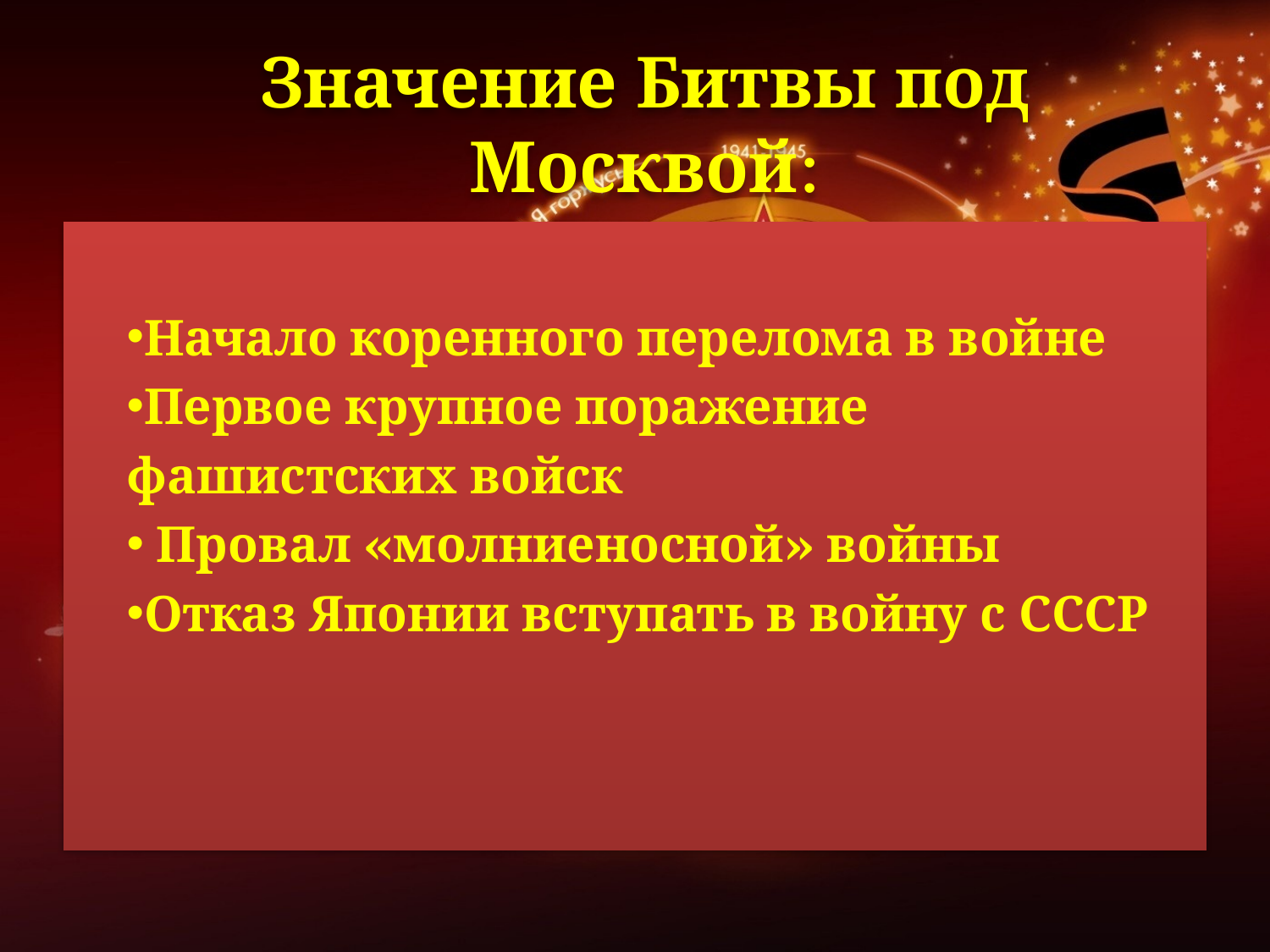

# Значение Битвы под Москвой:

Начало коренного перелома в войне
Первое крупное поражение
фашистских войск
 Провал «молниеносной» войны
Отказ Японии вступать в войну с СССР